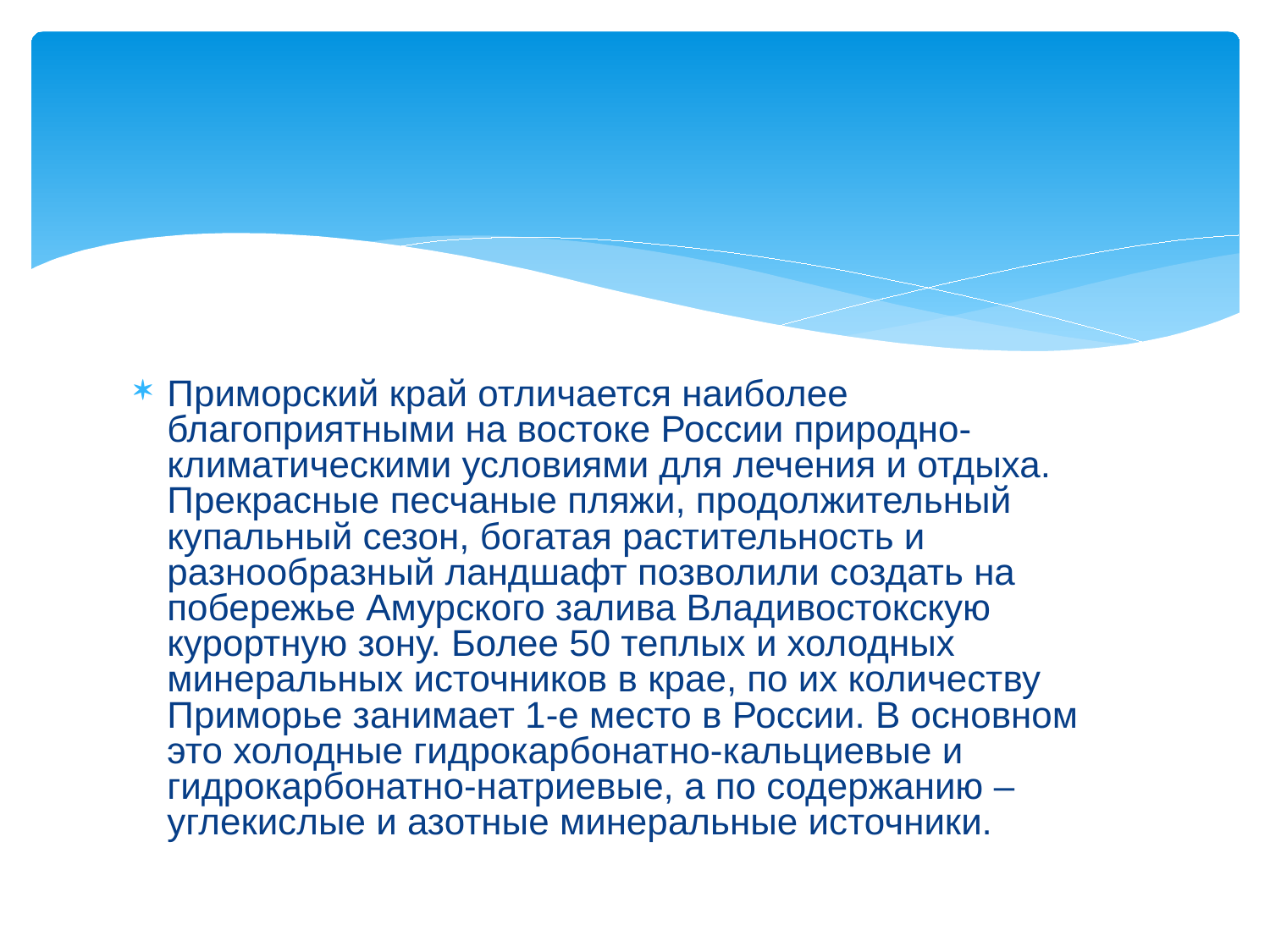

#
Приморский край отличается наиболее благоприятными на востоке России природно-климатическими условиями для лечения и отдыха. Прекрасные песчаные пляжи, продолжительный купальный сезон, богатая растительность и разнообразный ландшафт позволили создать на побережье Амурского залива Владивостокскую курортную зону. Более 50 теплых и холодных минеральных источников в крае, по их количеству Приморье занимает 1-е место в России. В основном это холодные гидрокарбонатно-кальциевые и гидрокарбонатно-натриевые, а по содержанию – углекислые и азотные минеральные источники.